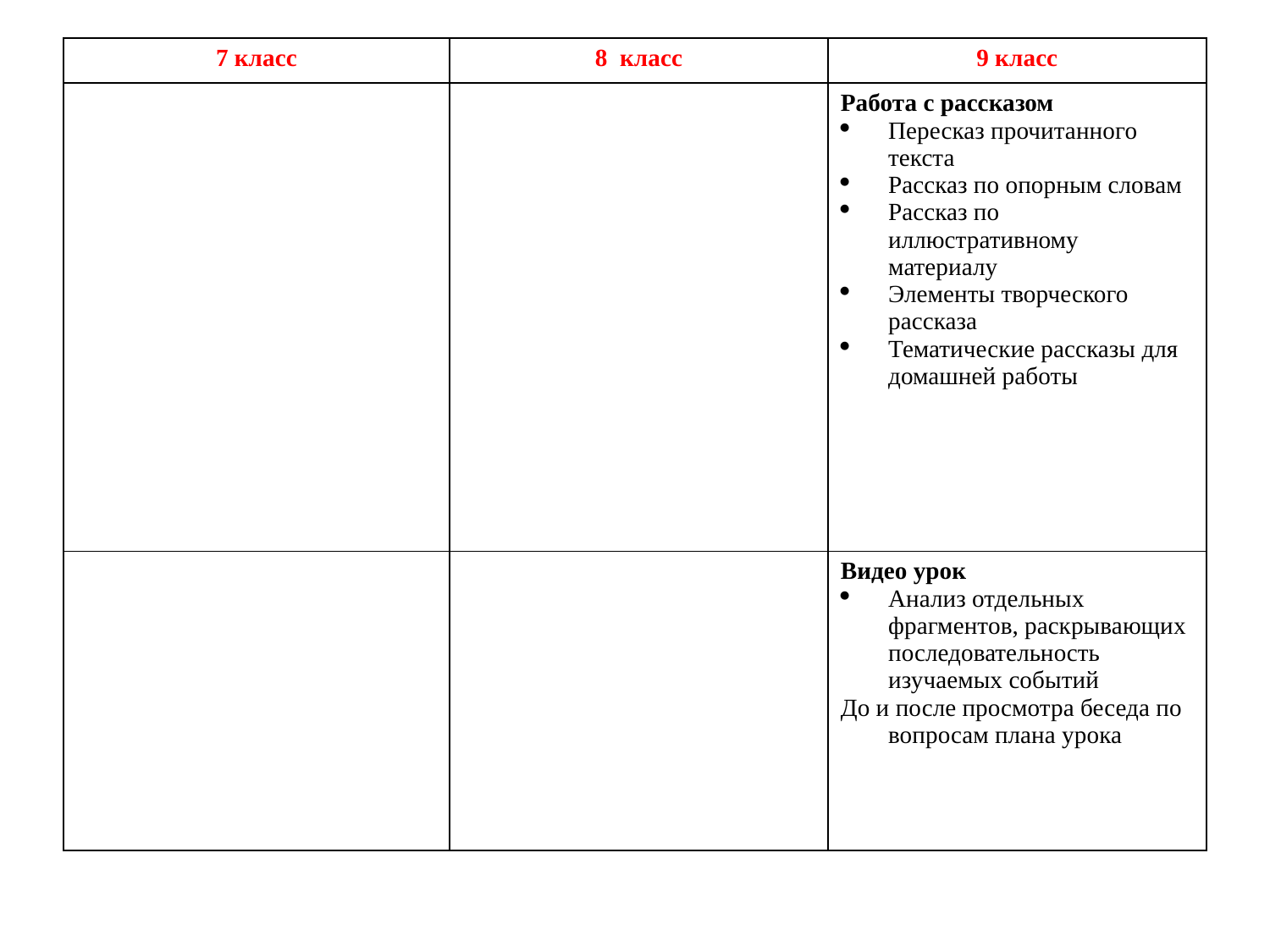

| 7 класс | 8 класс | 9 класс |
| --- | --- | --- |
|  |  | Работа с рассказом Пересказ прочитанного текста Рассказ по опорным словам Рассказ по иллюстративному материалу Элементы творческого рассказа Тематические рассказы для домашней работы |
|  |  | Видео урок Анализ отдельных фрагментов, раскрывающих последовательность изучаемых событий До и после просмотра беседа по вопросам плана урока |